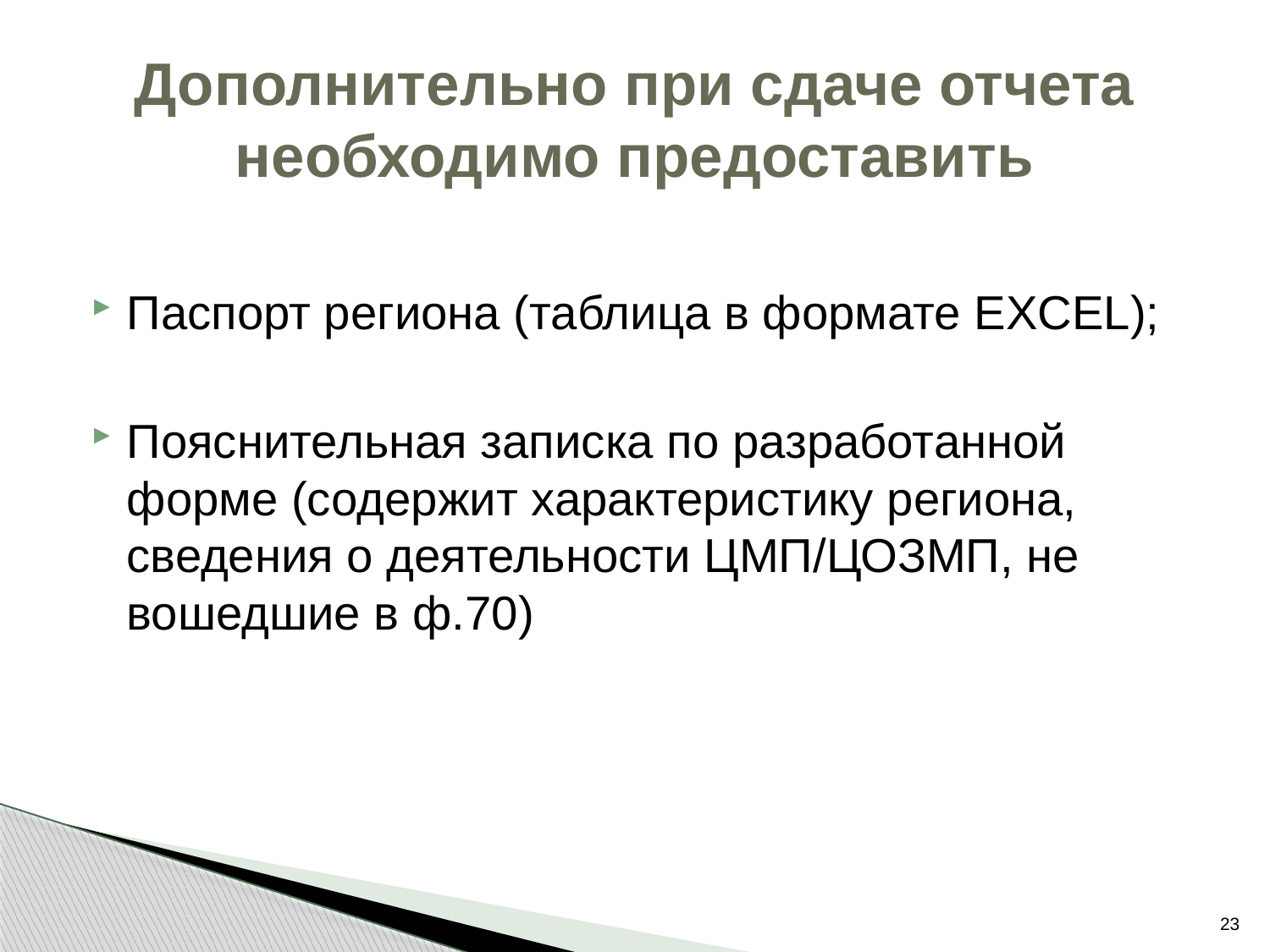

# Дополнительно при сдаче отчета необходимо предоставить
Паспорт региона (таблица в формате EXCEL);

Пояснительная записка по разработанной форме (содержит характеристику региона, сведения о деятельности ЦМП/ЦОЗМП, не вошедшие в ф.70)
23